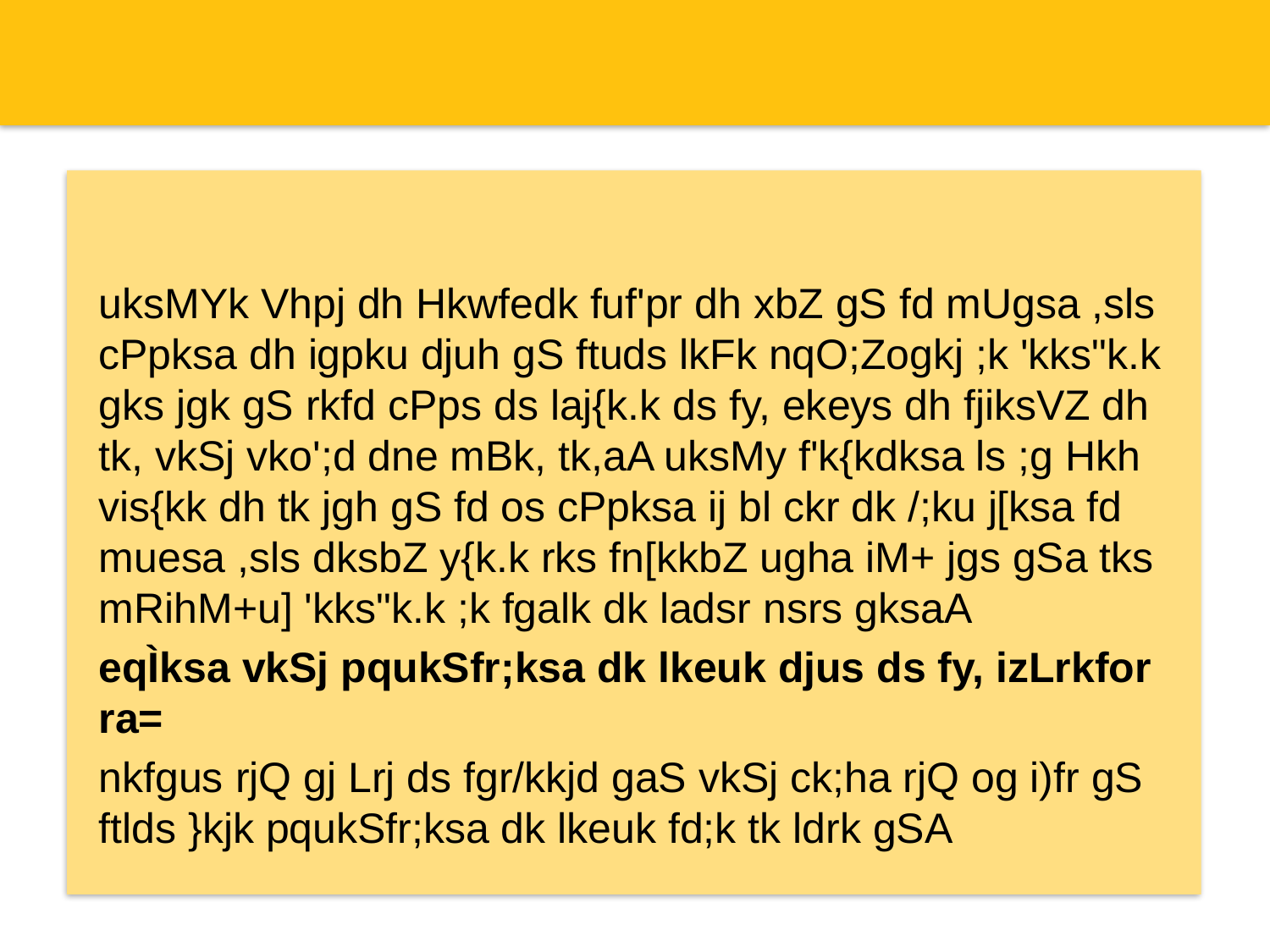

uksMYk Vhpj dh Hkwfedk fuf'pr dh xbZ gS fd mUgsa ,sls cPpksa dh igpku djuh gS ftuds lkFk nqO;Zogkj ;k 'kks"k.k gks jgk gS rkfd cPps ds laj{k.k ds fy, ekeys dh fjiksVZ dh tk, vkSj vko';d dne mBk, tk,aA uksMy f'k{kdksa ls ;g Hkh vis{kk dh tk jgh gS fd os cPpksa ij bl ckr dk /;ku j[ksa fd muesa ,sls dksbZ y{k.k rks fn[kkbZ ugha iM+ jgs gSa tks mRihM+u] 'kks"k.k ;k fgalk dk ladsr nsrs gksaA
eqÌksa vkSj pqukSfr;ksa dk lkeuk djus ds fy, izLrkfor ra=
nkfgus rjQ gj Lrj ds fgr/kkjd gaS vkSj ck;ha rjQ og i)fr gS ftlds }kjk pqukSfr;ksa dk lkeuk fd;k tk ldrk gSA